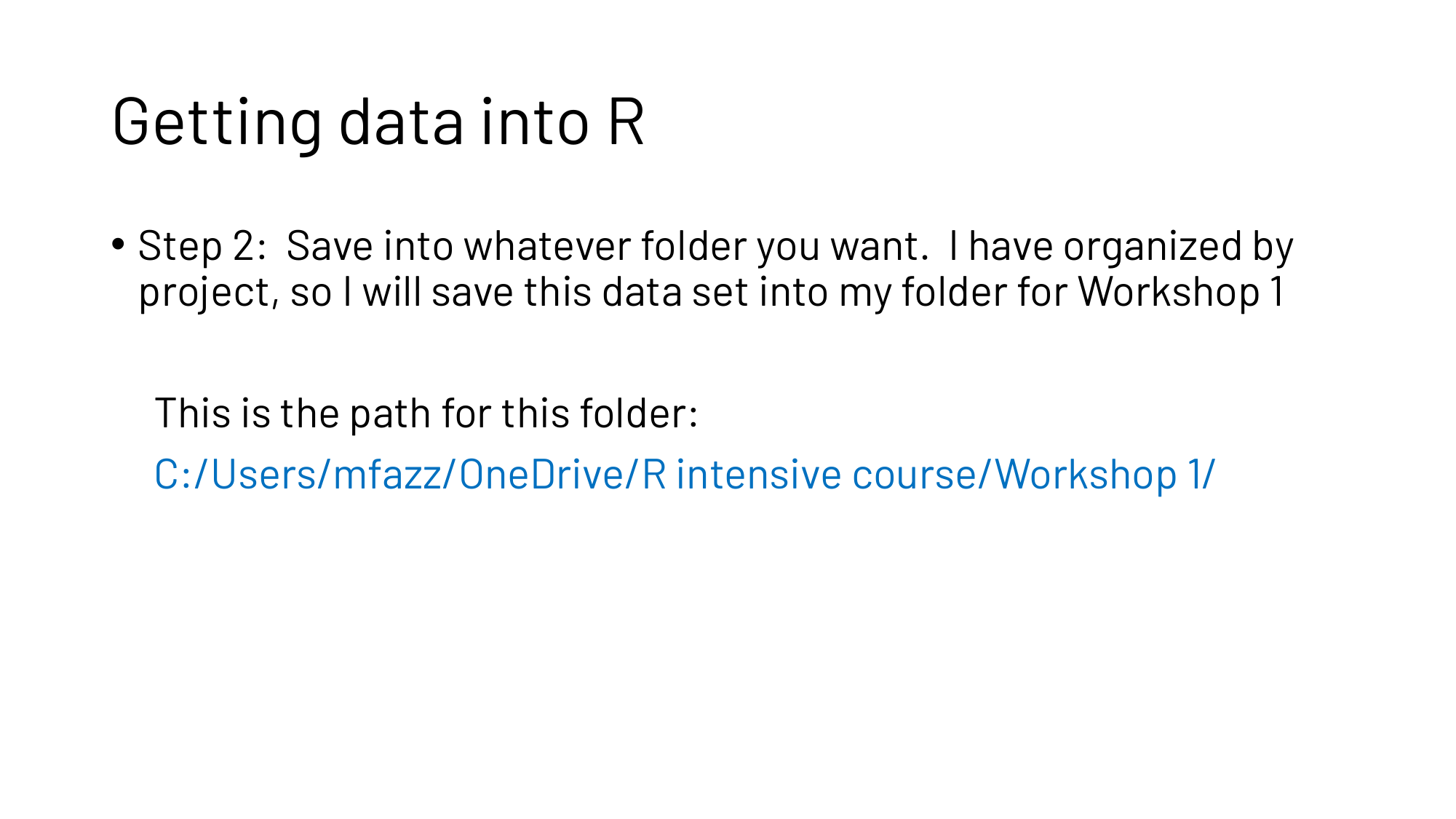

# Getting data into R
Step 2:  Save into whatever folder you want.  I have organized by project, so I will save this data set into my folder for Workshop 1

     This is the path for this folder:
     C:/Users/mfazz/OneDrive/R intensive course/Workshop 1/